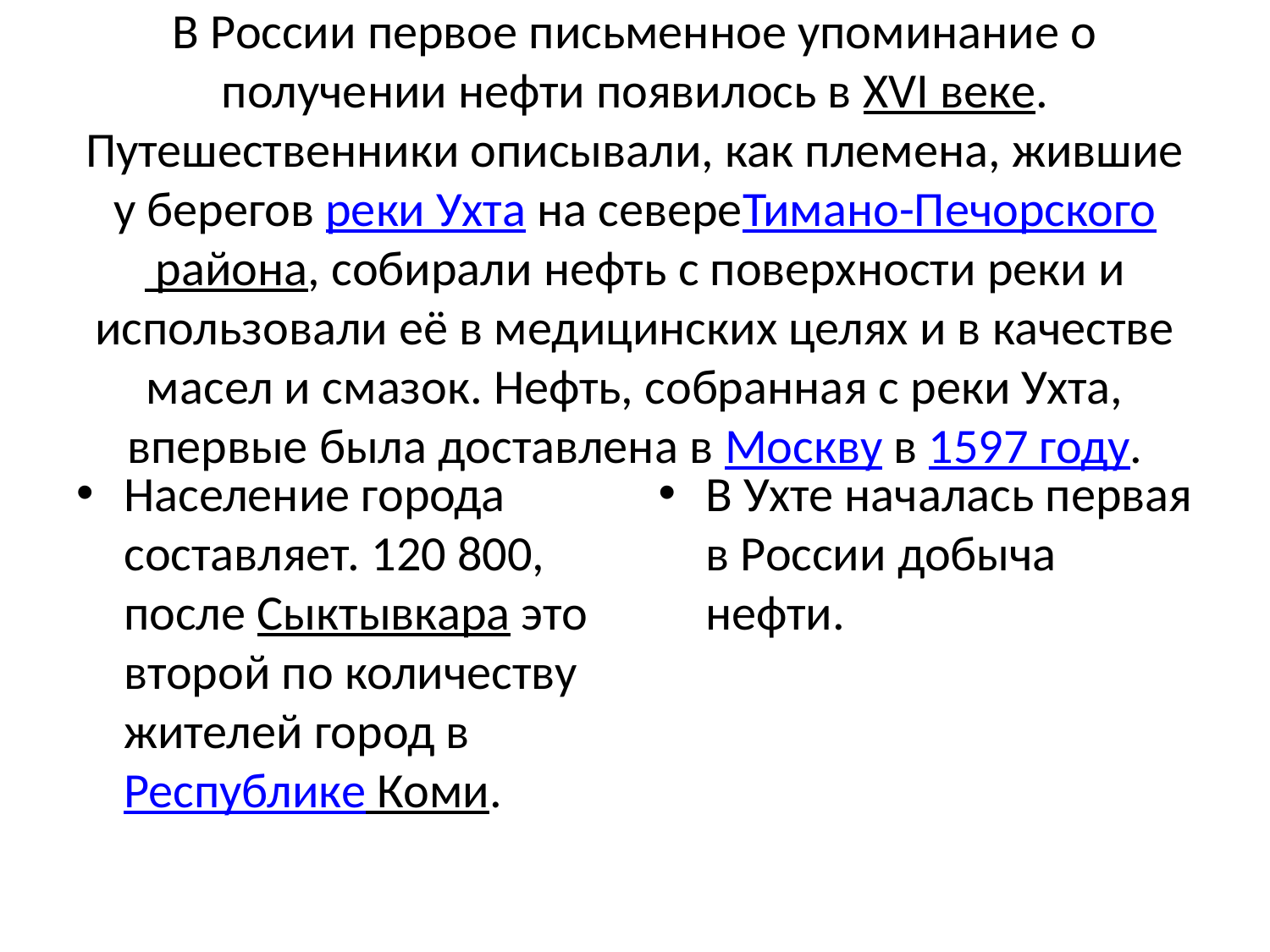

# В России первое письменное упоминание о получении нефти появилось в XVI веке. Путешественники описывали, как племена, жившие у берегов реки Ухта на севереТимано-Печорского района, собирали нефть с поверхности реки и использовали её в медицинских целях и в качестве масел и смазок. Нефть, собранная с реки Ухта, впервые была доставлена в Москву в 1597 году.
Население города составляет. 120 800, после Сыктывкара это второй по количеству жителей город вРеспублике Коми.
В Ухте началась первая в России добыча нефти.